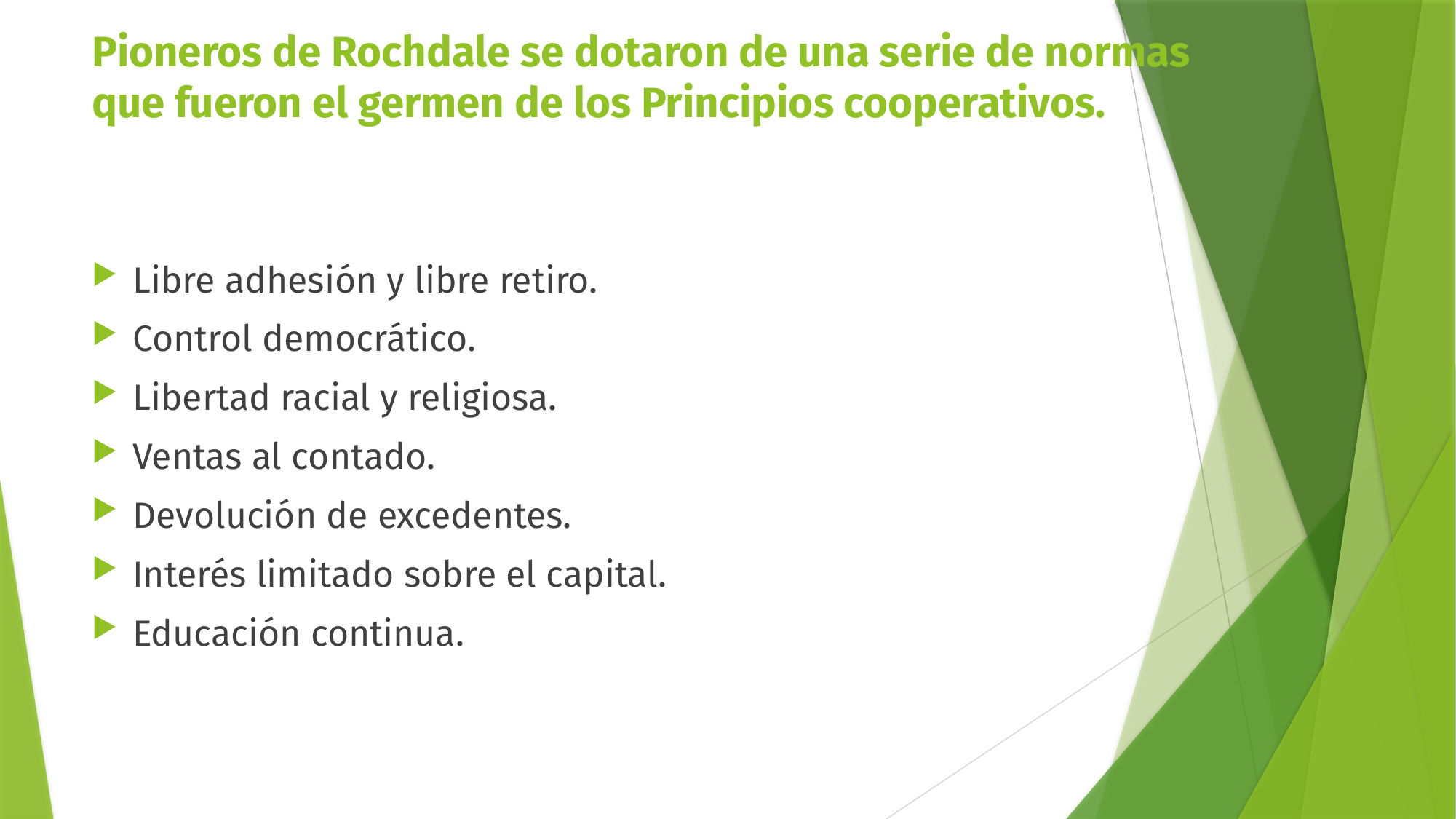

# Pioneros de Rochdale se dotaron de una serie de normas que fueron el germen de los Principios cooperativos.

Libre adhesión y libre retiro.
Control democrático.
Libertad racial y religiosa.
Ventas al contado.
Devolución de excedentes.
Interés limitado sobre el capital.
Educación continua.